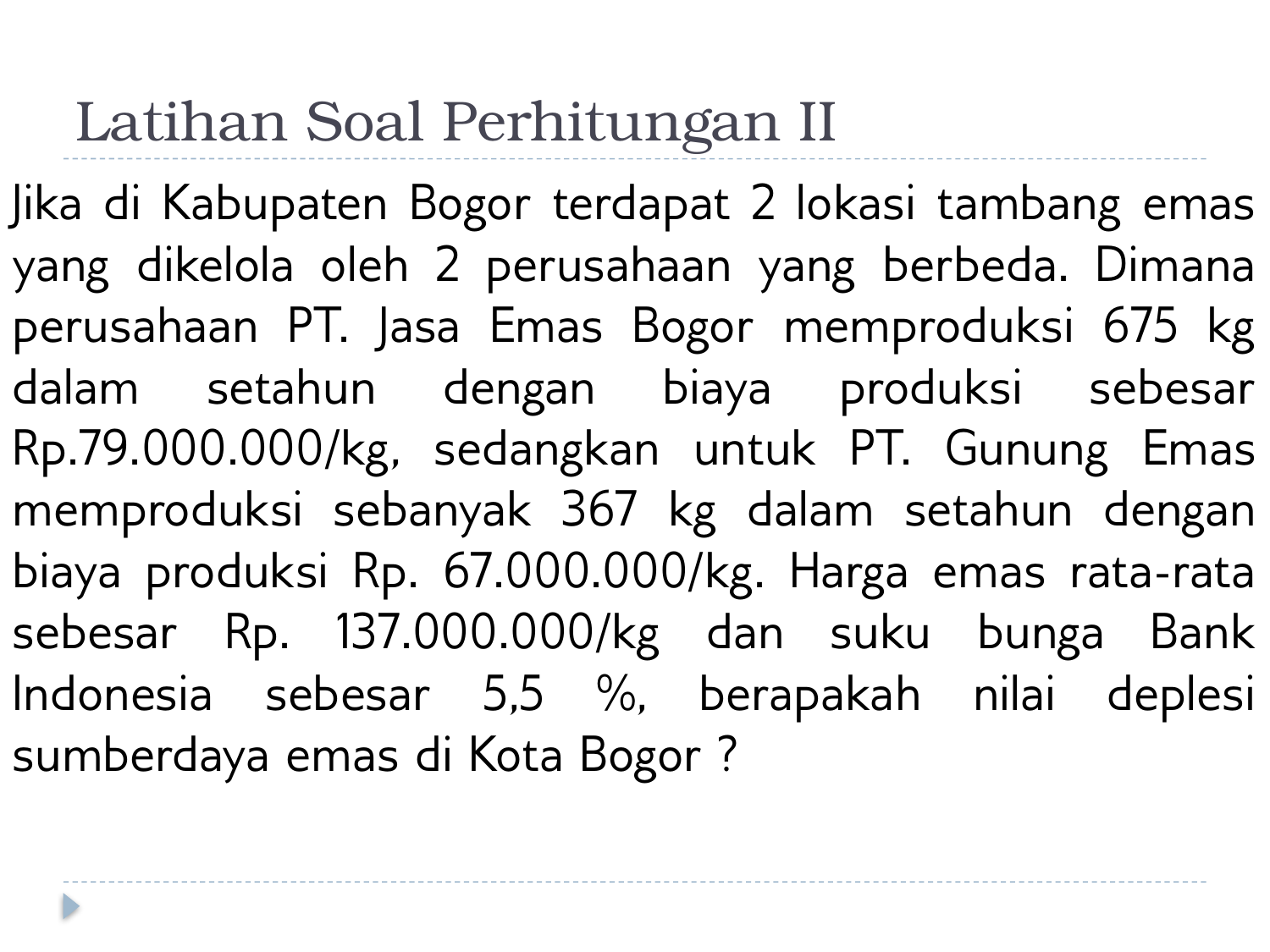

# Latihan Soal Perhitungan II
Jika di Kabupaten Bogor terdapat 2 lokasi tambang emas yang dikelola oleh 2 perusahaan yang berbeda. Dimana perusahaan PT. Jasa Emas Bogor memproduksi 675 kg dalam setahun dengan biaya produksi sebesar Rp.79.000.000/kg, sedangkan untuk PT. Gunung Emas memproduksi sebanyak 367 kg dalam setahun dengan biaya produksi Rp. 67.000.000/kg. Harga emas rata-rata sebesar Rp. 137.000.000/kg dan suku bunga Bank Indonesia sebesar 5,5 %, berapakah nilai deplesi sumberdaya emas di Kota Bogor ?